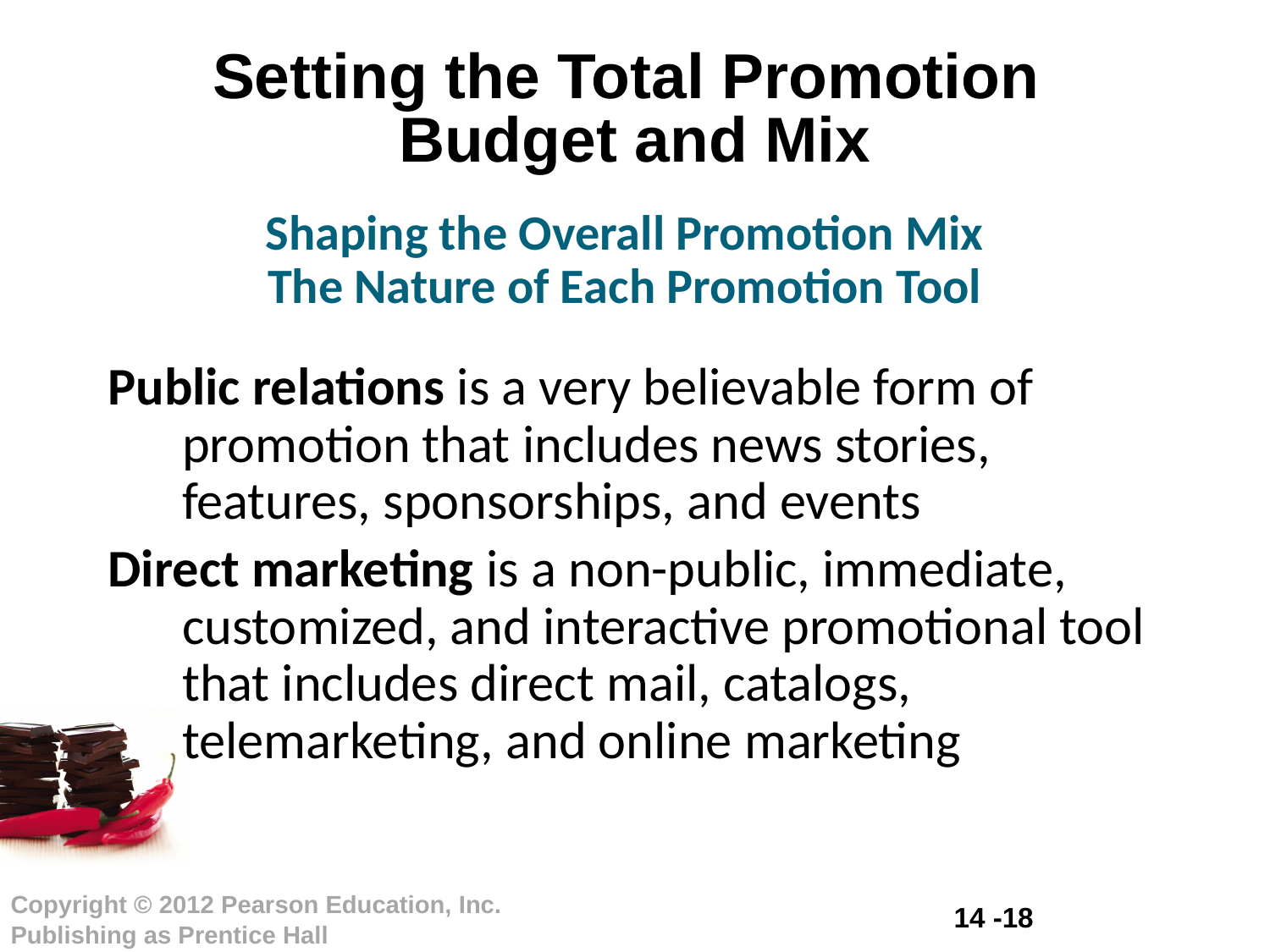

# Setting the Total Promotion Budget and Mix
Shaping the Overall Promotion Mix
The Nature of Each Promotion Tool

Public relations is a very believable form of promotion that includes news stories, features, sponsorships, and events
Direct marketing is a non-public, immediate, customized, and interactive promotional tool that includes direct mail, catalogs, telemarketing, and online marketing